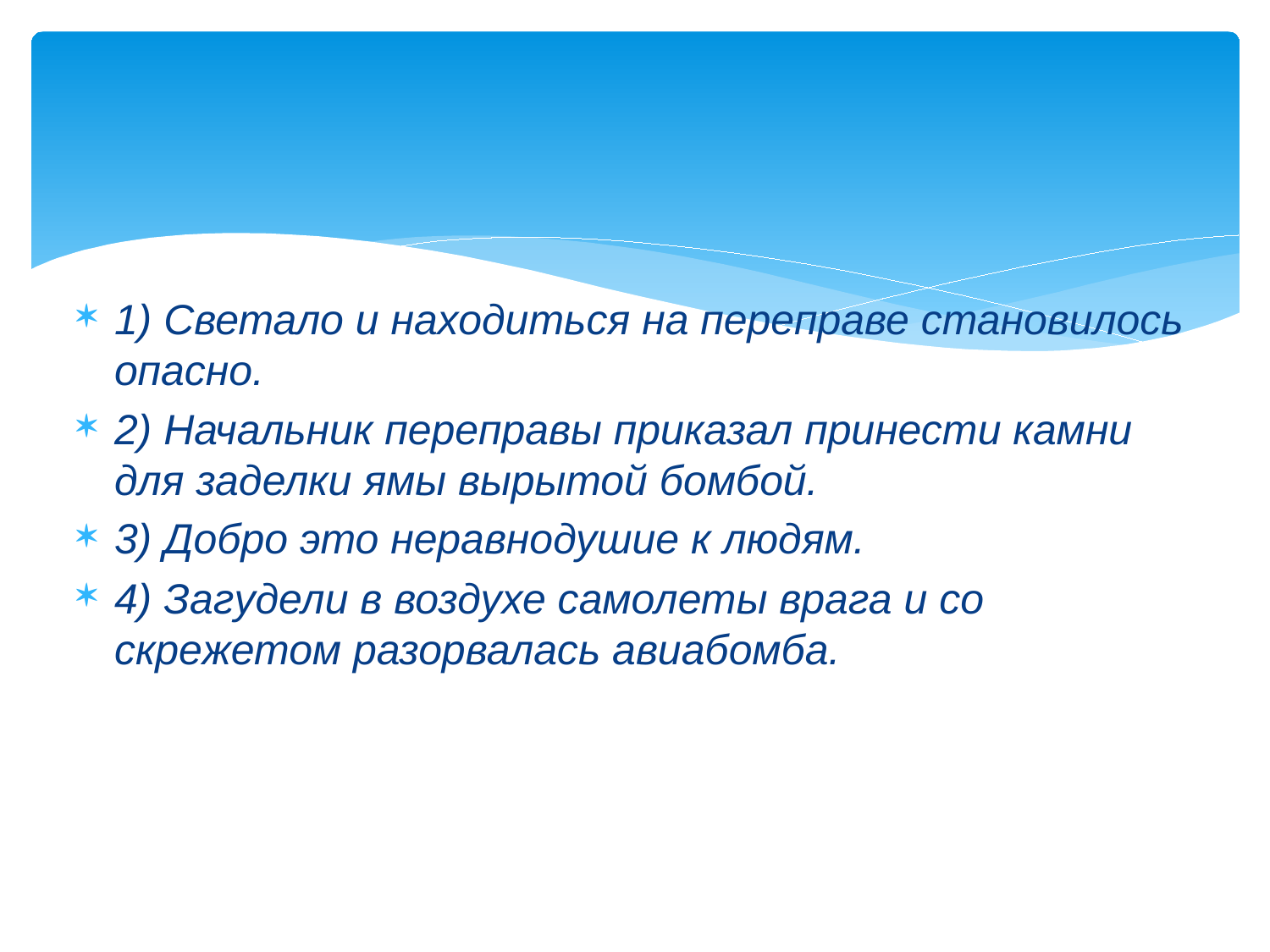

#
1) Светало и находиться на переправе становилось опасно.
2) Начальник переправы приказал принести камни для заделки ямы вырытой бомбой.
3) Добро это неравнодушие к людям.
4) Загудели в воздухе самолеты врага и со скрежетом разорвалась авиабомба.